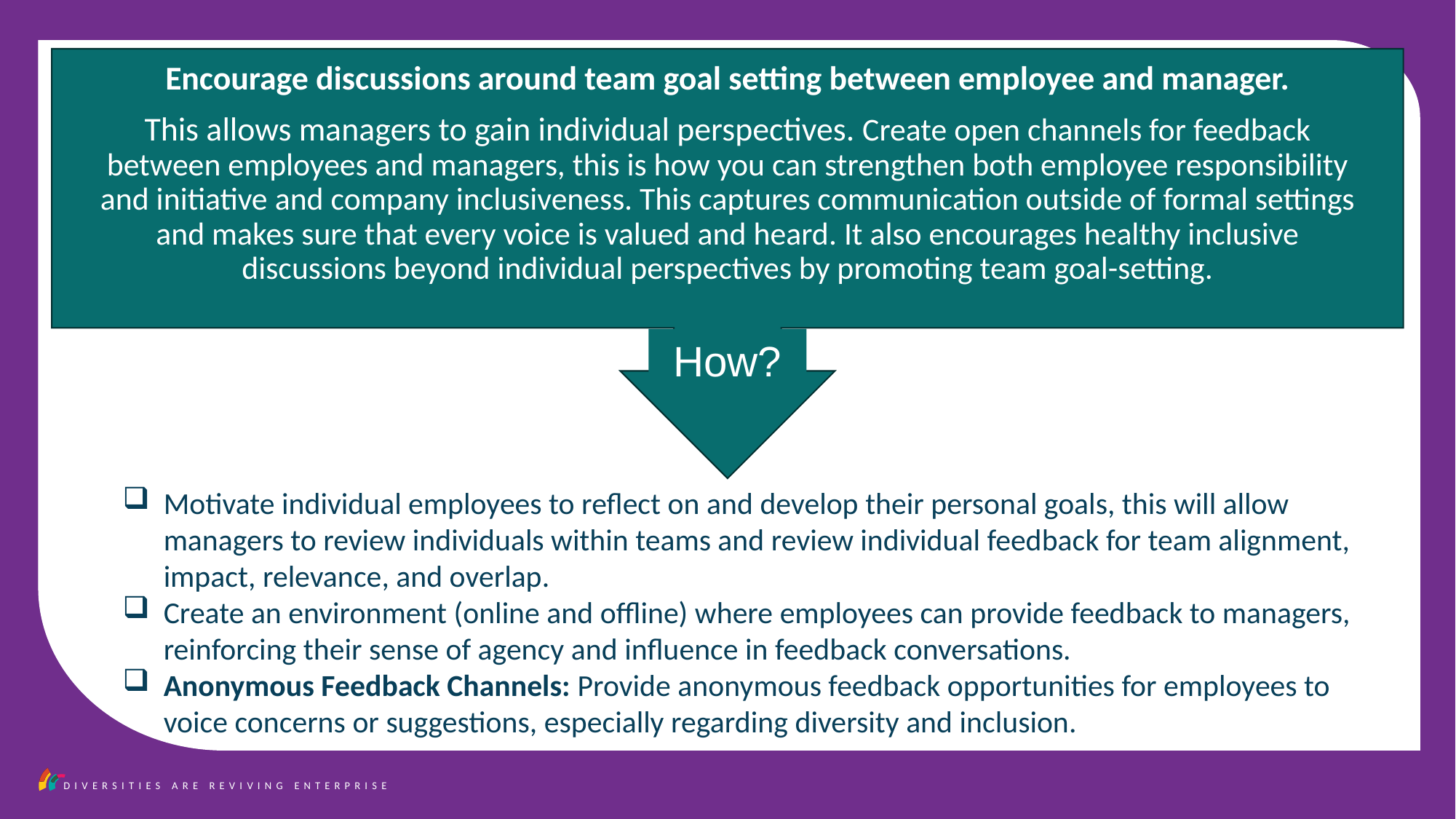

Encourage discussions around team goal setting between employee and manager.
This allows managers to gain individual perspectives. Create open channels for feedback between employees and managers, this is how you can strengthen both employee responsibility and initiative and company inclusiveness. This captures communication outside of formal settings and makes sure that every voice is valued and heard. It also encourages healthy inclusive discussions beyond individual perspectives by promoting team goal-setting.

How?
Motivate individual employees to reflect on and develop their personal goals, this will allow managers to review individuals within teams and review individual feedback for team alignment, impact, relevance, and overlap.
Create an environment (online and offline) where employees can provide feedback to managers, reinforcing their sense of agency and influence in feedback conversations.
Anonymous Feedback Channels: Provide anonymous feedback opportunities for employees to voice concerns or suggestions, especially regarding diversity and inclusion.